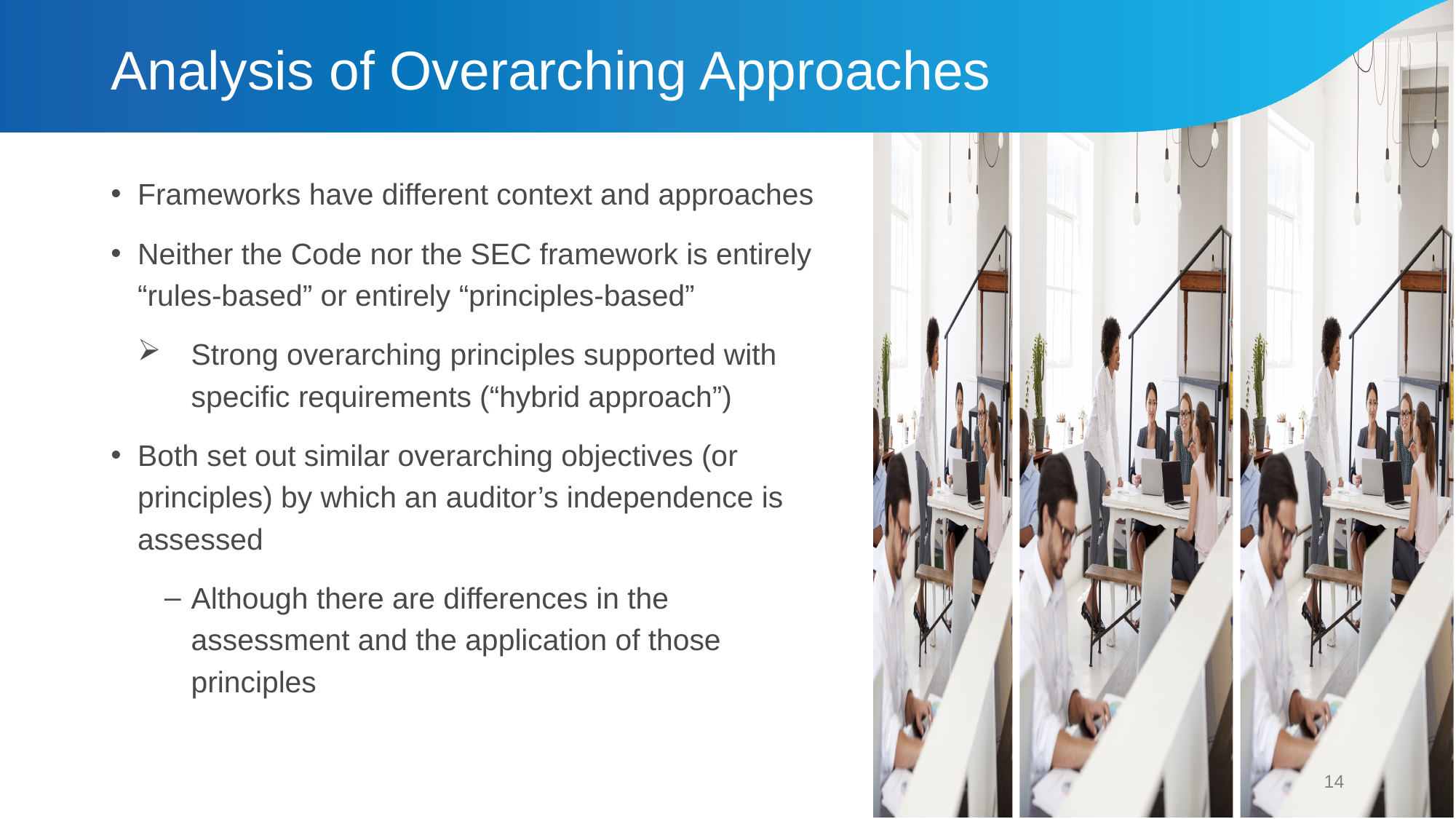

# Analysis of Overarching Approaches
Frameworks have different context and approaches
Neither the Code nor the SEC framework is entirely “rules-based” or entirely “principles-based”
Strong overarching principles supported with specific requirements (“hybrid approach”)
Both set out similar overarching objectives (or principles) by which an auditor’s independence is assessed
Although there are differences in the assessment and the application of those principles
14